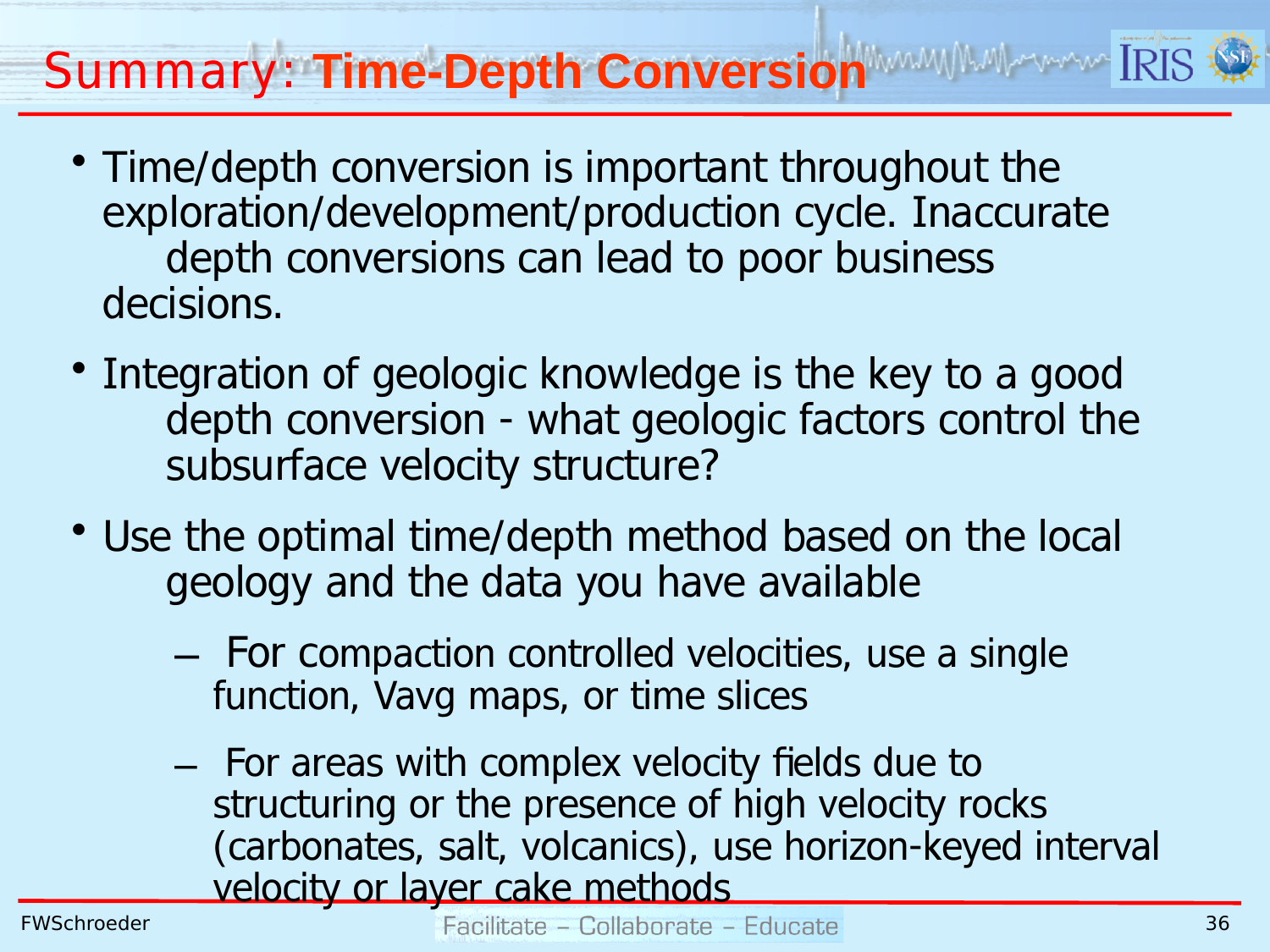

# Summary: Time-Depth Conversion
Time/depth conversion is important throughout the 	exploration/development/production cycle. Inaccurate 	depth conversions can lead to poor business decisions.
Integration of geologic knowledge is the key to a good 	depth conversion - what geologic factors control the 	subsurface velocity structure?
Use the optimal time/depth method based on the local 	geology and the data you have available
 For compaction controlled velocities, use a single 	function, Vavg maps, or time slices
 For areas with complex velocity fields due to structuring or the presence of high velocity rocks (carbonates, salt, volcanics), use horizon-keyed interval velocity or layer cake methods